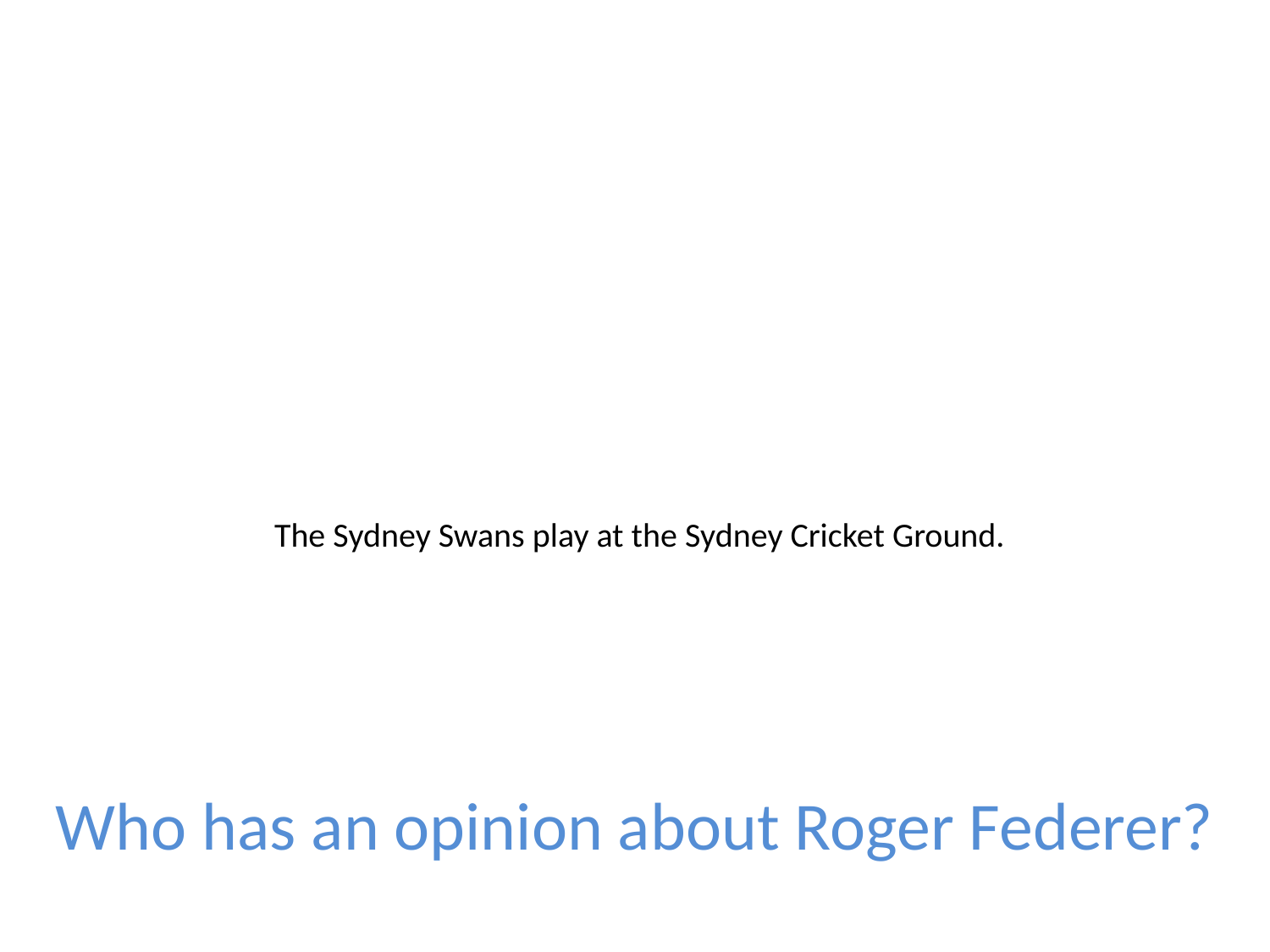

# The Sydney Swans play at the Sydney Cricket Ground.
Who has an opinion about Roger Federer?